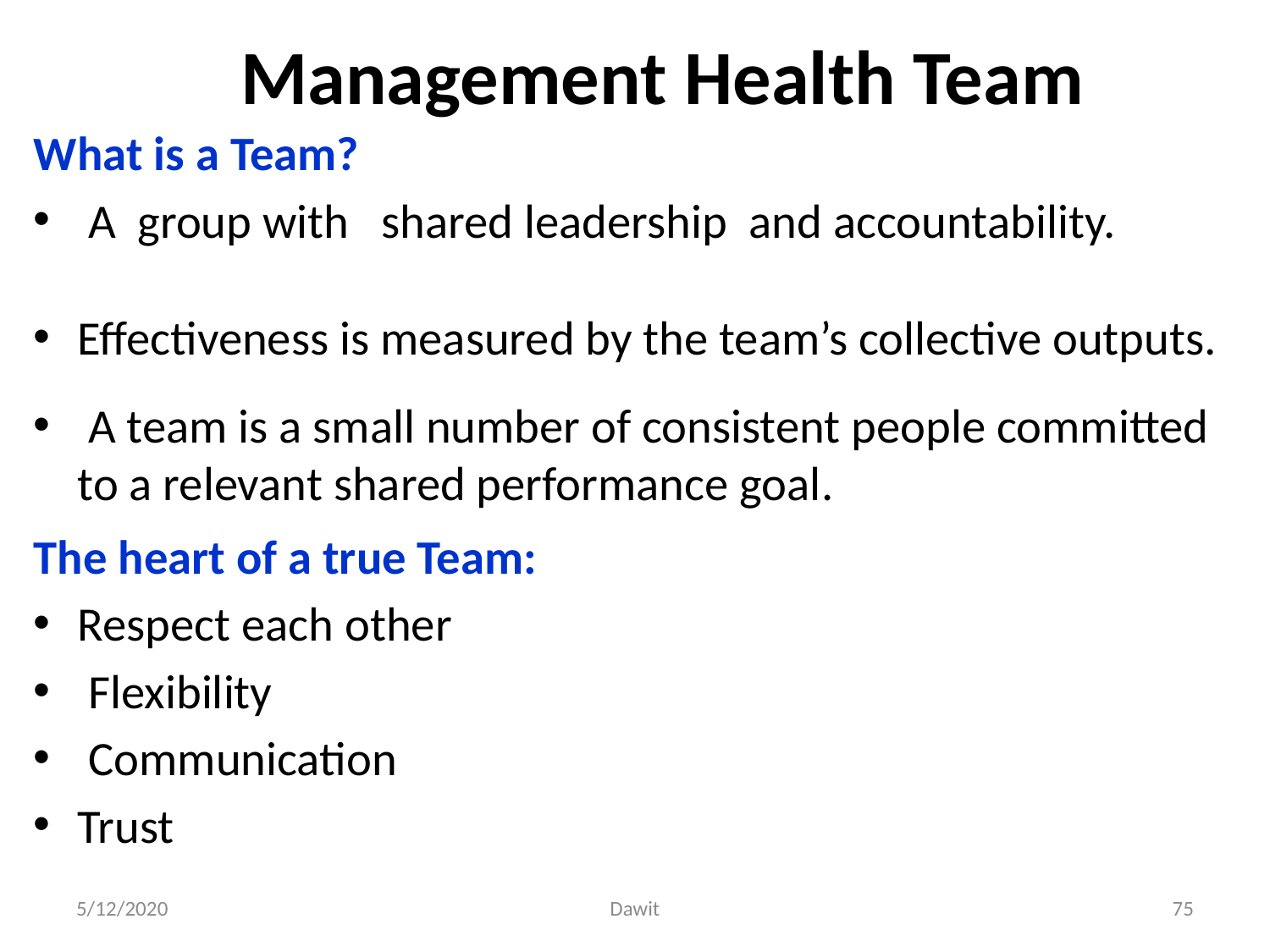

# Management Health Team
What is a Team?
 A  group with   shared leadership  and accountability.

Effectiveness is measured by the team’s collective outputs.

 A team is a small number of consistent people committed to a relevant shared performance goal.

The heart of a true Team:
Respect each other
 Flexibility
 Communication
Trust
5/12/2020
Dawit
75